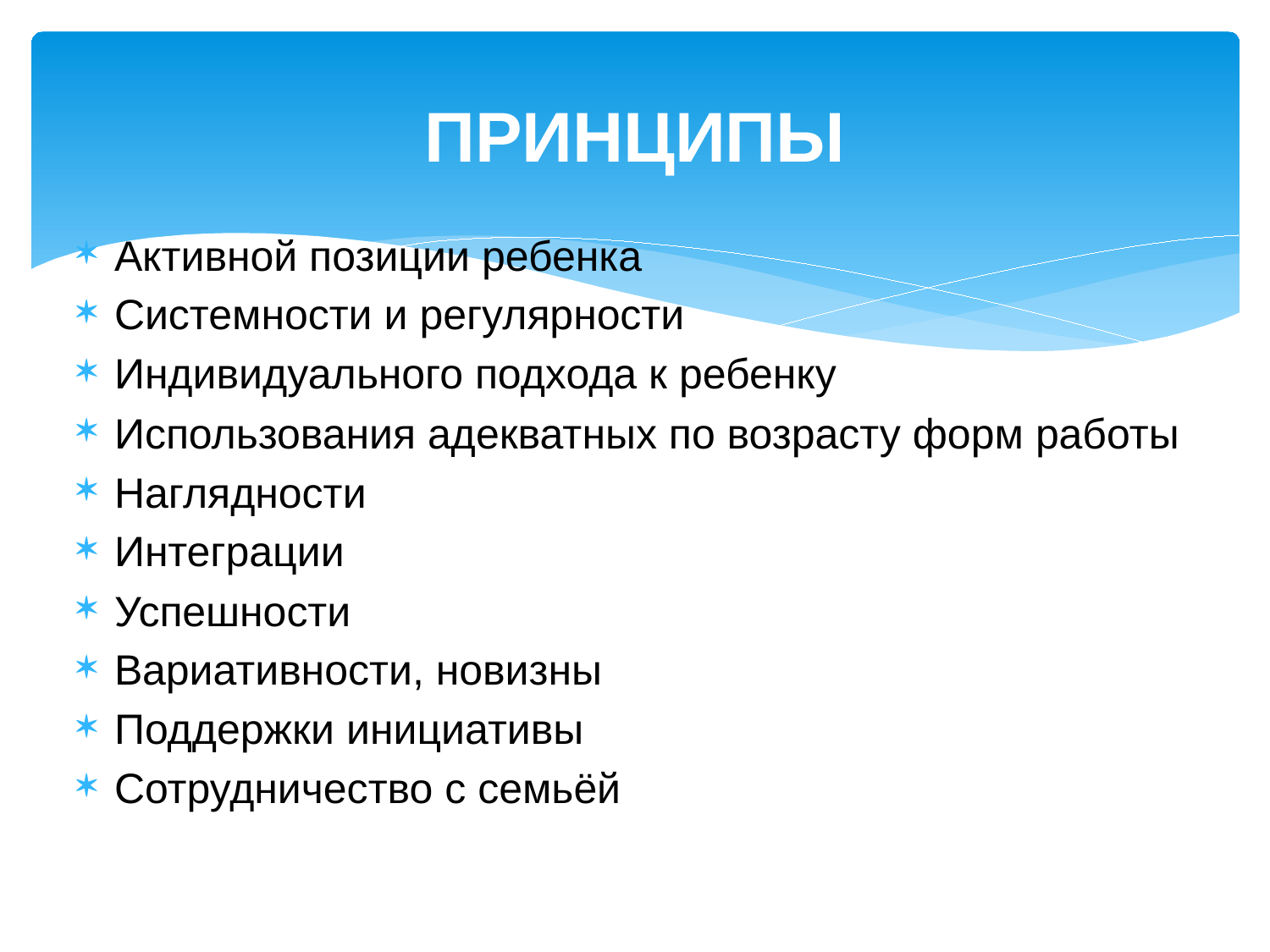

# ПРИНЦИПЫ
Активной позиции ребенка
Системности и регулярности
Индивидуального подхода к ребенку
Использования адекватных по возрасту форм работы
Наглядности
Интеграции
Успешности
Вариативности, новизны
Поддержки инициативы
Сотрудничество с семьёй